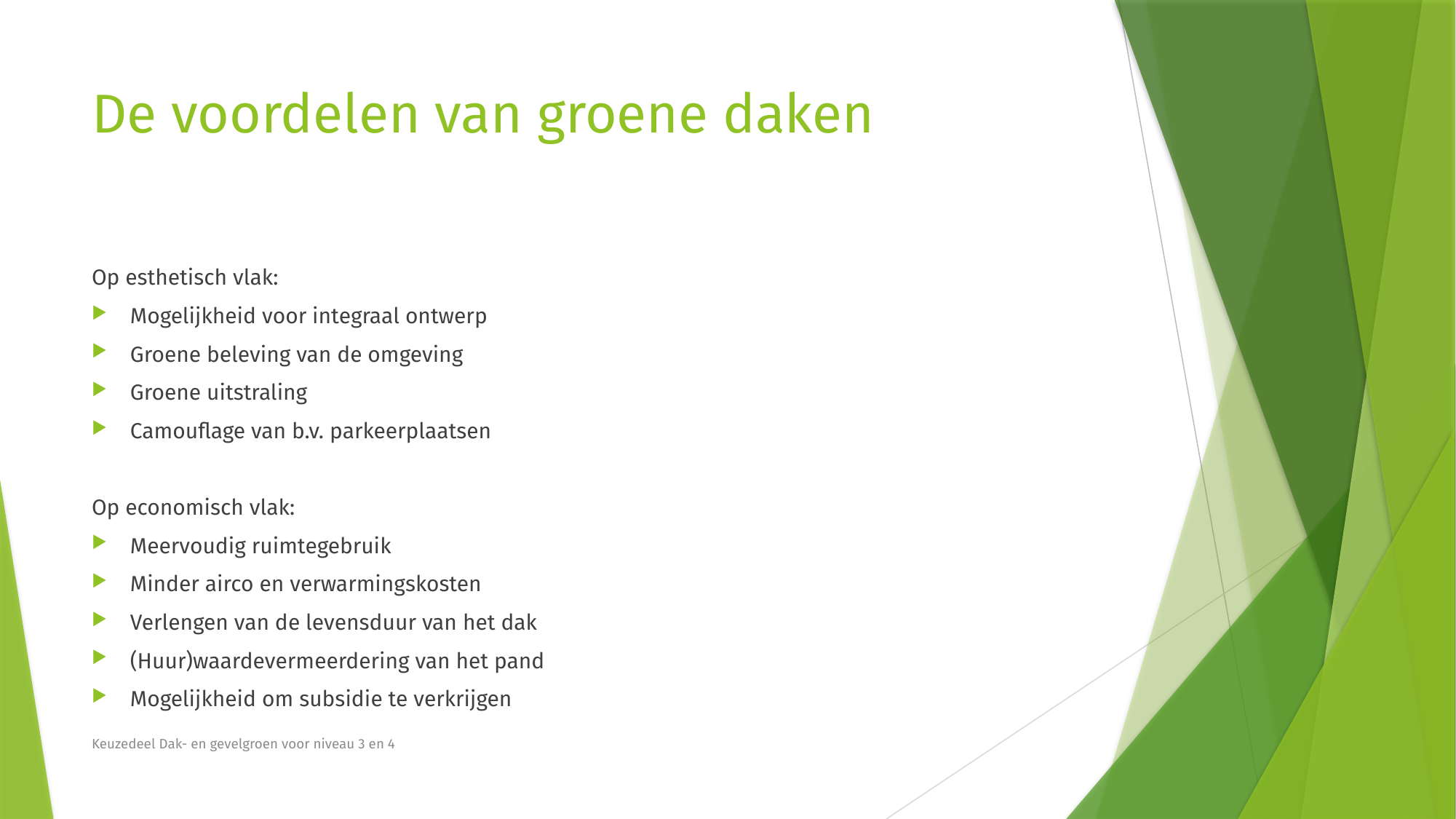

# De voordelen van groene daken
Op esthetisch vlak:
Mogelijkheid voor integraal ontwerp
Groene beleving van de omgeving
Groene uitstraling
Camouflage van b.v. parkeerplaatsen

Op economisch vlak:
Meervoudig ruimtegebruik
Minder airco en verwarmingskosten
Verlengen van de levensduur van het dak
(Huur)waardevermeerdering van het pand
Mogelijkheid om subsidie te verkrijgen

Keuzedeel Dak- en gevelgroen voor niveau 3 en 4